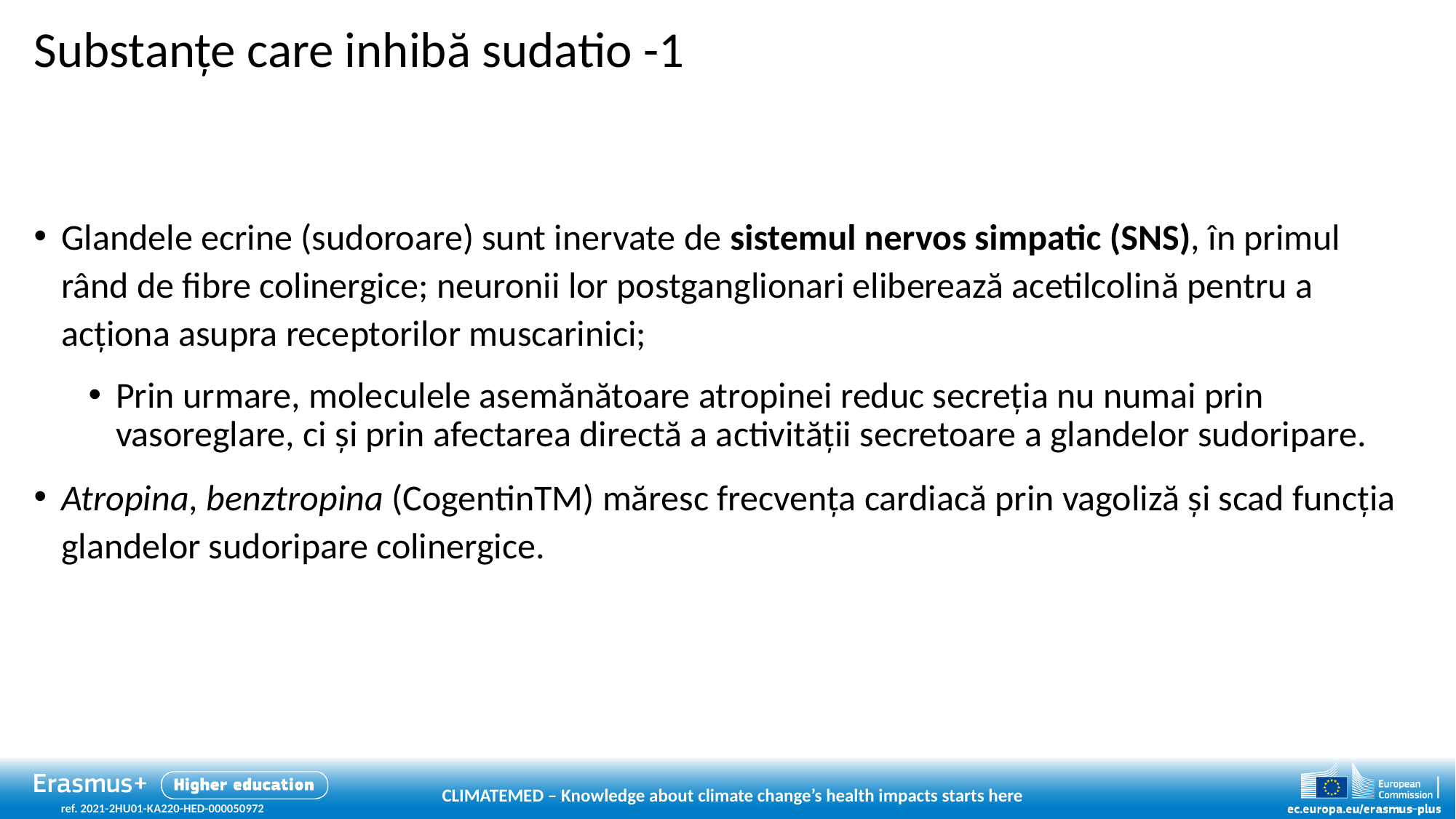

# Substanțe care inhibă sudatio -1
Glandele ecrine (sudoroare) sunt inervate de sistemul nervos simpatic (SNS), în primul rând de fibre colinergice; neuronii lor postganglionari eliberează acetilcolină pentru a acționa asupra receptorilor muscarinici;
Prin urmare, moleculele asemănătoare atropinei reduc secreția nu numai prin vasoreglare, ci și prin afectarea directă a activității secretoare a glandelor sudoripare.
Atropina, benztropina (CogentinTM) măresc frecvența cardiacă prin vagoliză și scad funcția glandelor sudoripare colinergice.